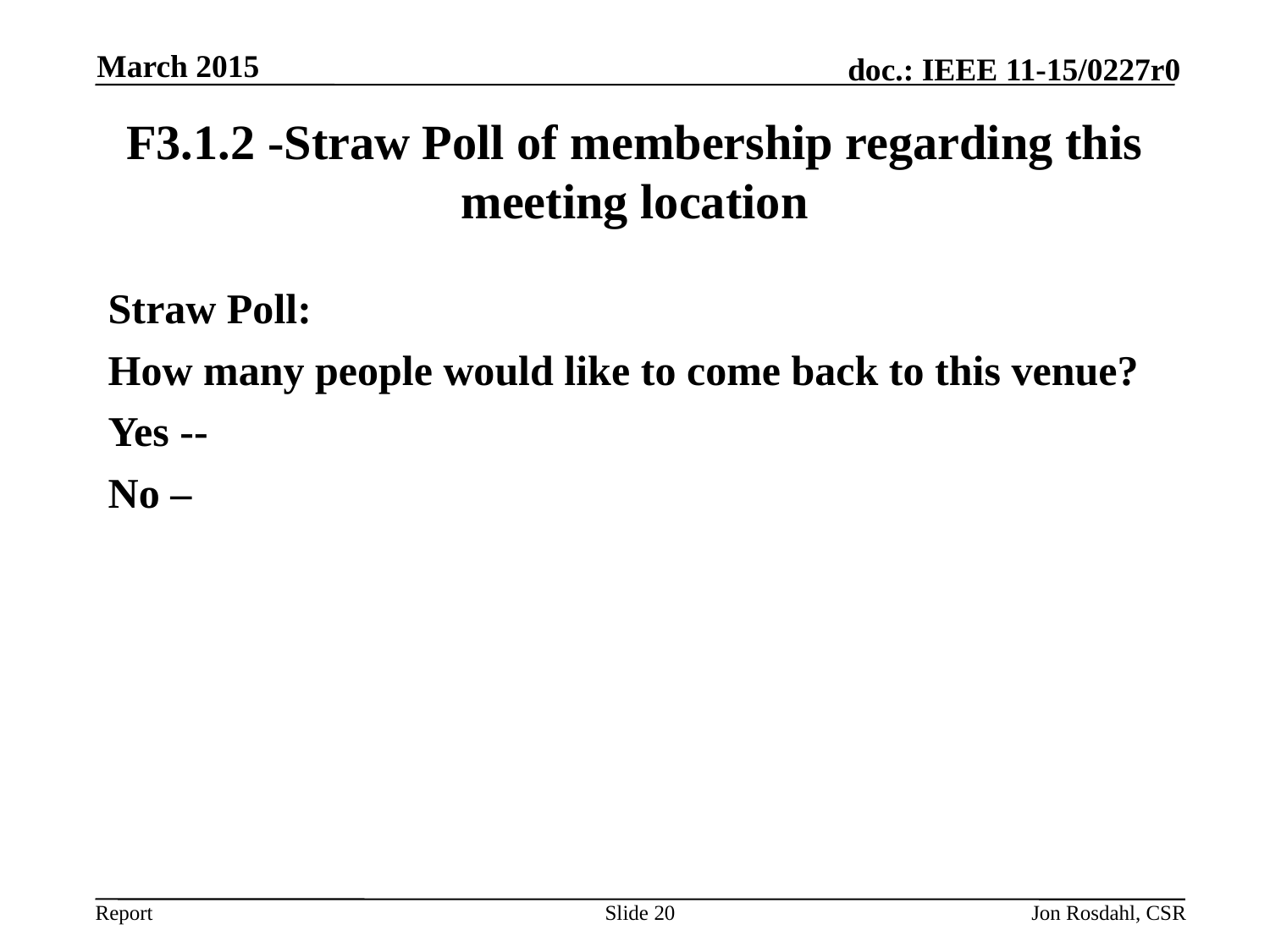

March 2015
# F3.1.2 -Straw Poll of membership regarding this meeting location
Straw Poll:
How many people would like to come back to this venue?
Yes --
No –

Slide 20
Jon Rosdahl, CSR